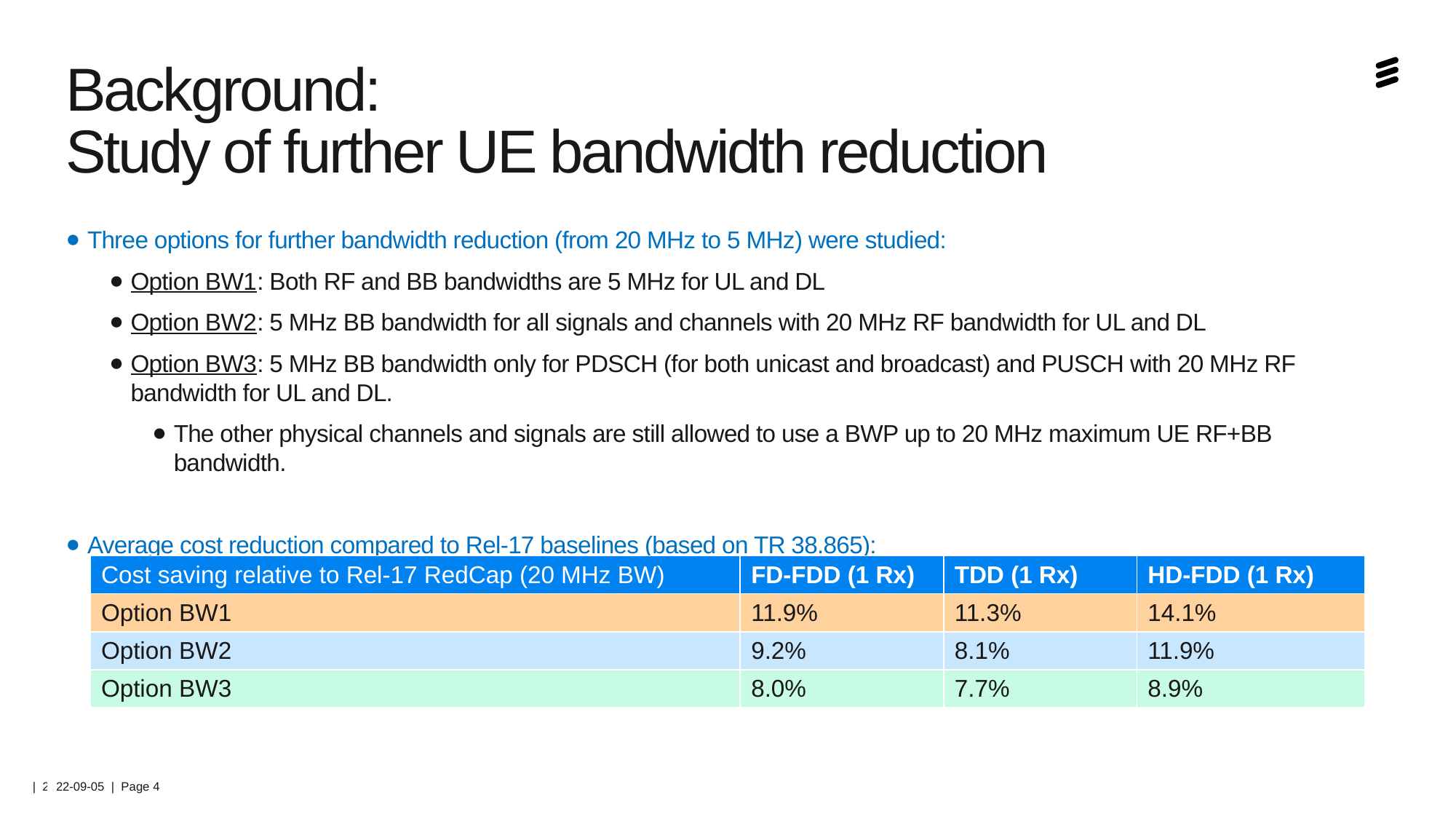

# Background: Study of further UE bandwidth reduction
Three options for further bandwidth reduction (from 20 MHz to 5 MHz) were studied:
Option BW1: Both RF and BB bandwidths are 5 MHz for UL and DL
Option BW2: 5 MHz BB bandwidth for all signals and channels with 20 MHz RF bandwidth for UL and DL
Option BW3: 5 MHz BB bandwidth only for PDSCH (for both unicast and broadcast) and PUSCH with 20 MHz RF bandwidth for UL and DL.
The other physical channels and signals are still allowed to use a BWP up to 20 MHz maximum UE RF+BB bandwidth.

Average cost reduction compared to Rel-17 baselines (based on TR 38.865):
| Cost saving relative to Rel-17 RedCap (20 MHz BW) | FD-FDD (1 Rx) | TDD (1 Rx) | HD-FDD (1 Rx) |
| --- | --- | --- | --- |
| Option BW1 | 11.9% | 11.3% | 14.1% |
| Option BW2 | 9.2% | 8.1% | 11.9% |
| Option BW3 | 8.0% | 7.7% | 8.9% |